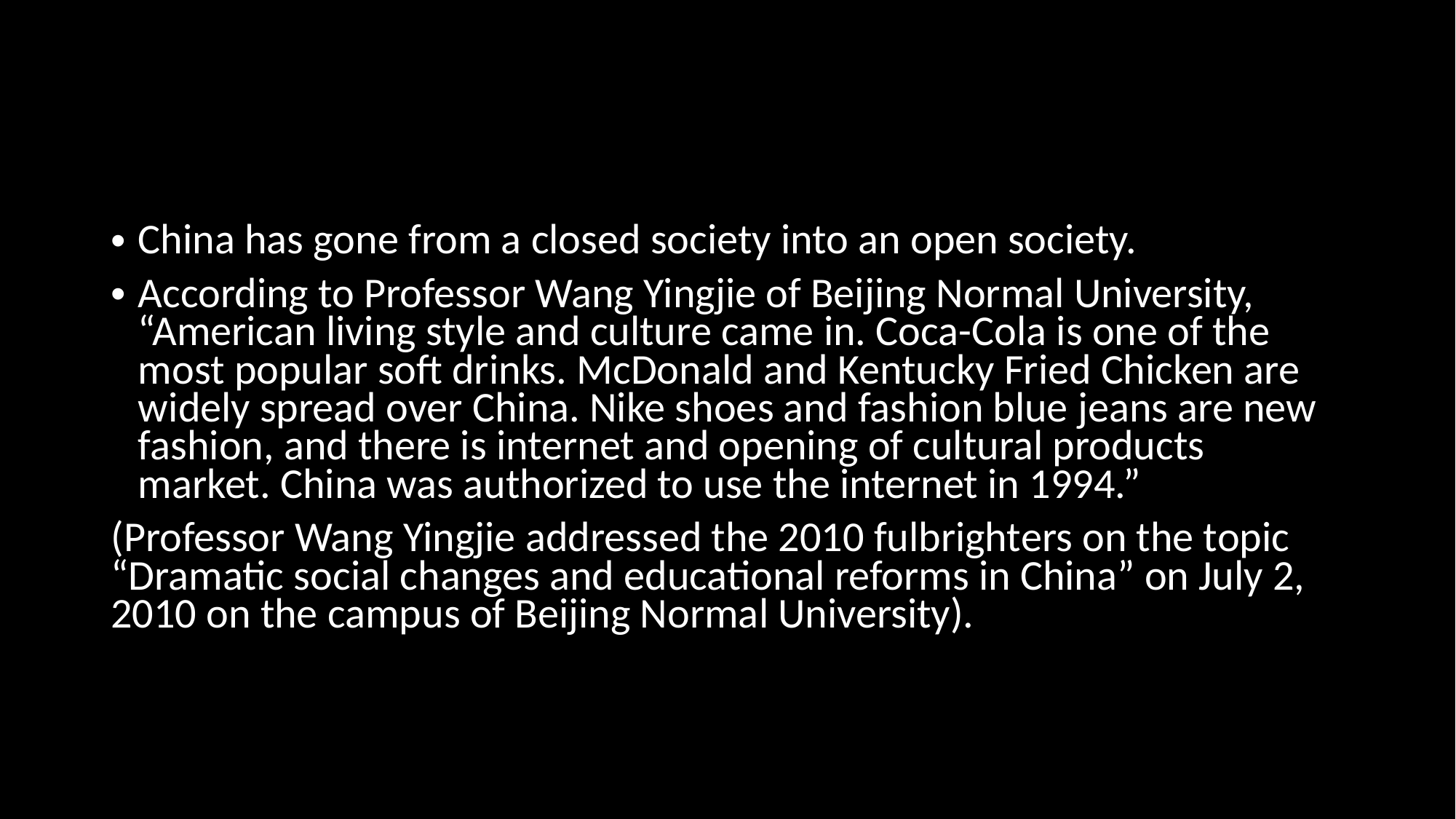

#
China has gone from a closed society into an open society.
According to Professor Wang Yingjie of Beijing Normal University, “American living style and culture came in. Coca-Cola is one of the most popular soft drinks. McDonald and Kentucky Fried Chicken are widely spread over China. Nike shoes and fashion blue jeans are new fashion, and there is internet and opening of cultural products market. China was authorized to use the internet in 1994.”
(Professor Wang Yingjie addressed the 2010 fulbrighters on the topic “Dramatic social changes and educational reforms in China” on July 2, 2010 on the campus of Beijing Normal University).